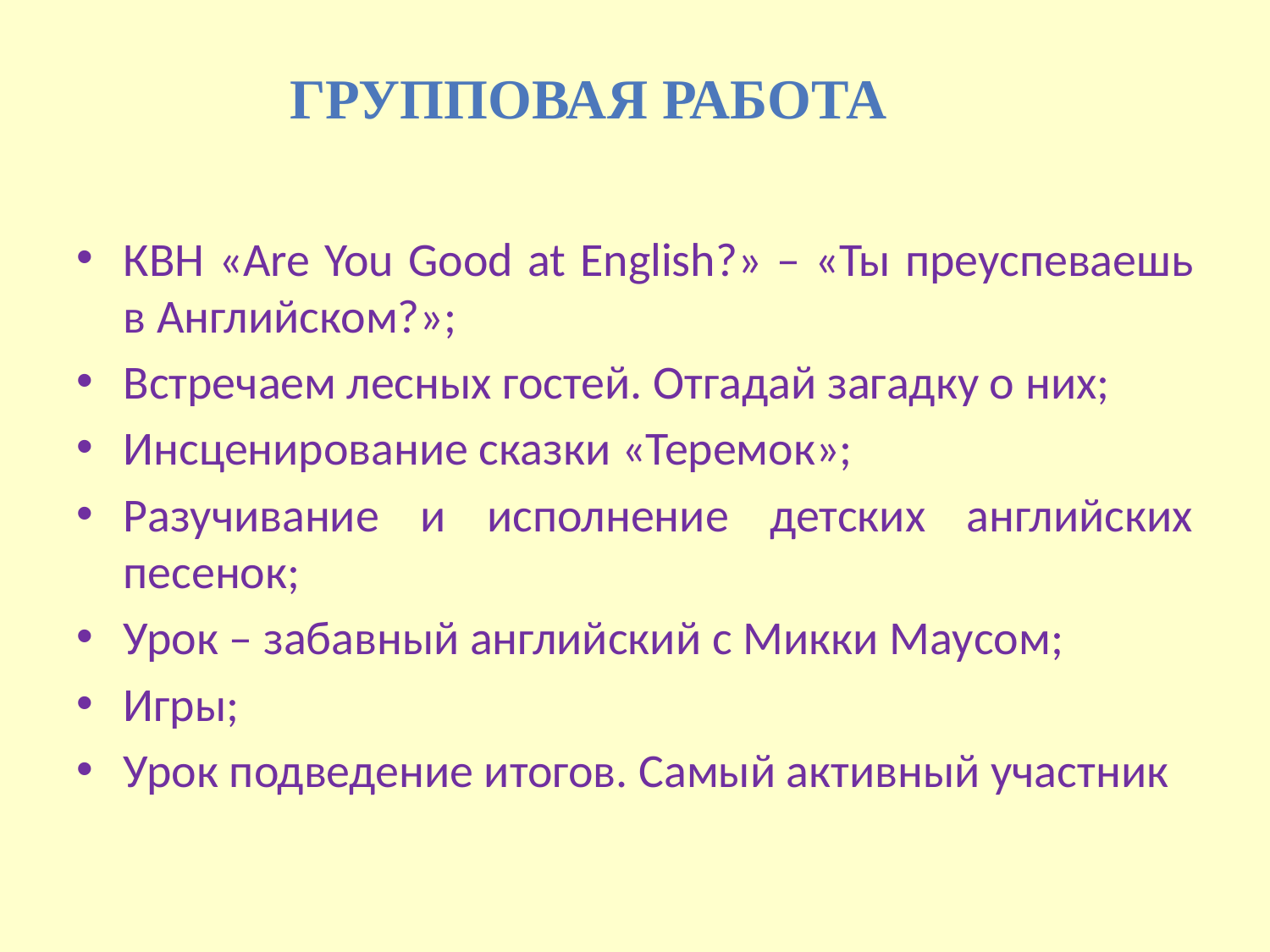

Групповая работа
КВН «Are You Good at English?» – «Ты преуспеваешь в Английском?»;
Встречаем лесных гостей. Отгадай загадку о них;
Инсценирование сказки «Теремок»;
Разучивание и исполнение детских английских песенок;
Урок – забавный английский с Микки Маусом;
Игры;
Урок подведение итогов. Самый активный участник